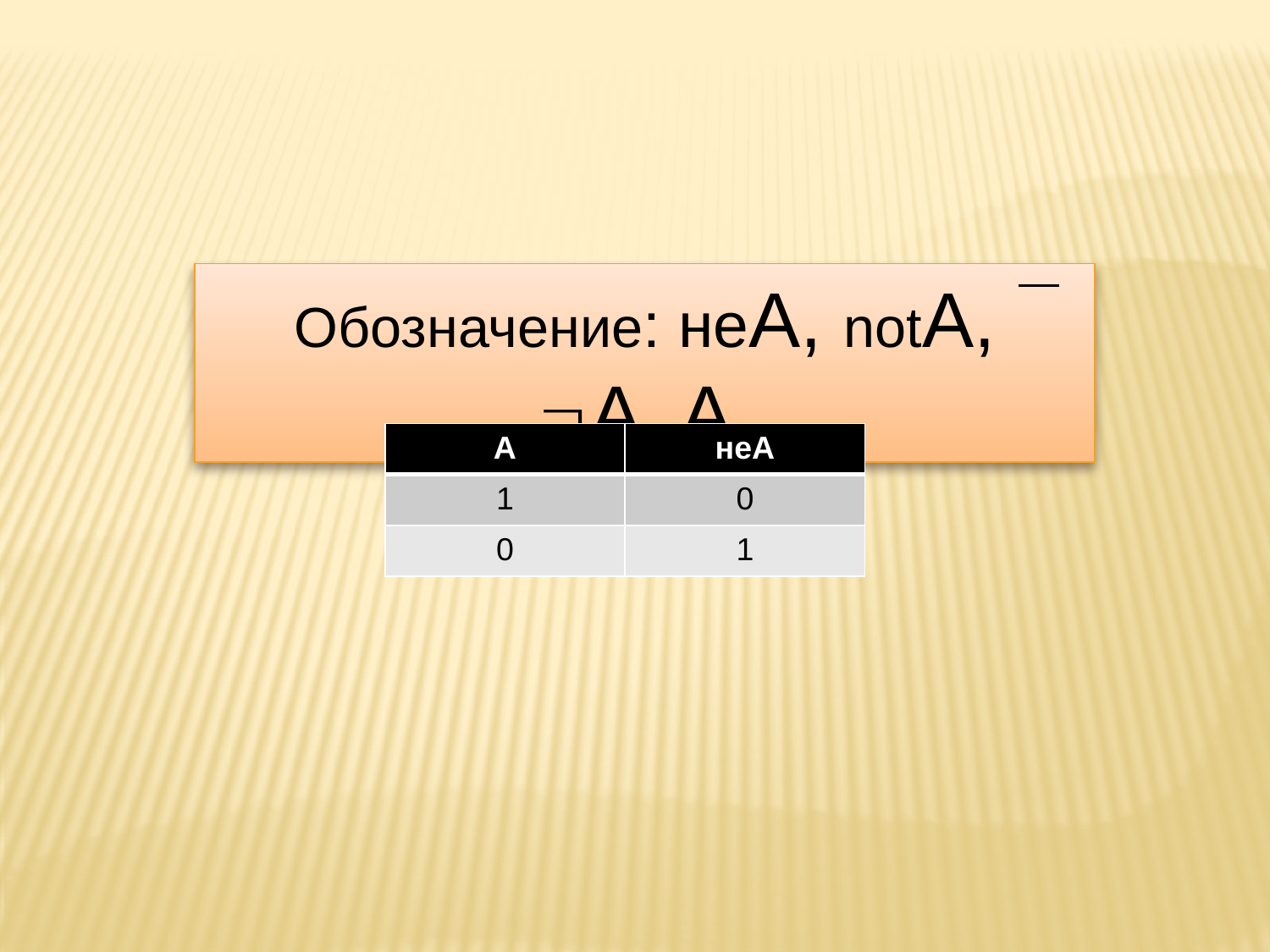

Обозначение: неA, notA, ¬A ,A
| А | неА |
| --- | --- |
| 1 | 0 |
| 0 | 1 |